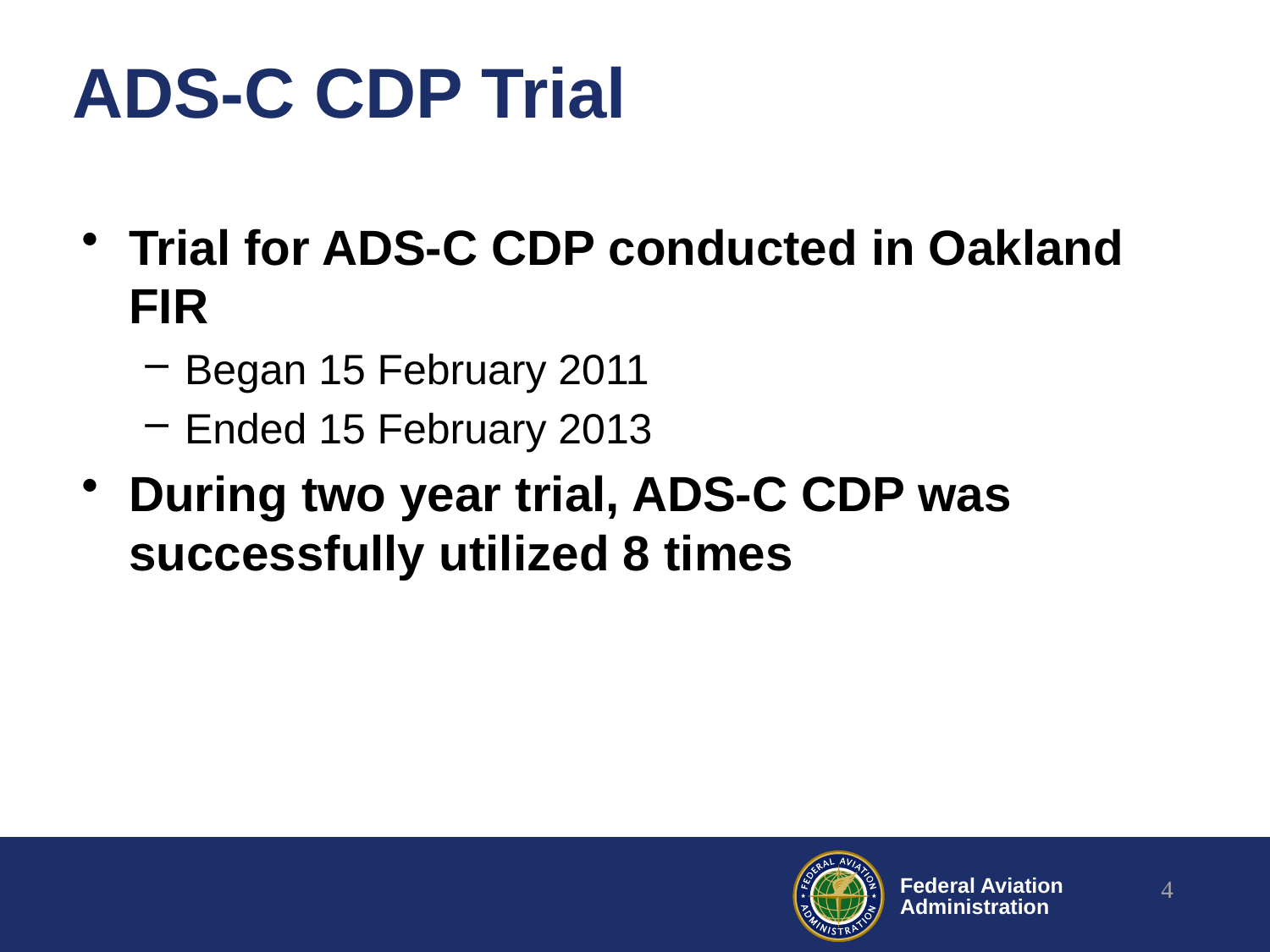

# ADS-C CDP Trial
Trial for ADS-C CDP conducted in Oakland FIR
Began 15 February 2011
Ended 15 February 2013
During two year trial, ADS-C CDP was successfully utilized 8 times
4